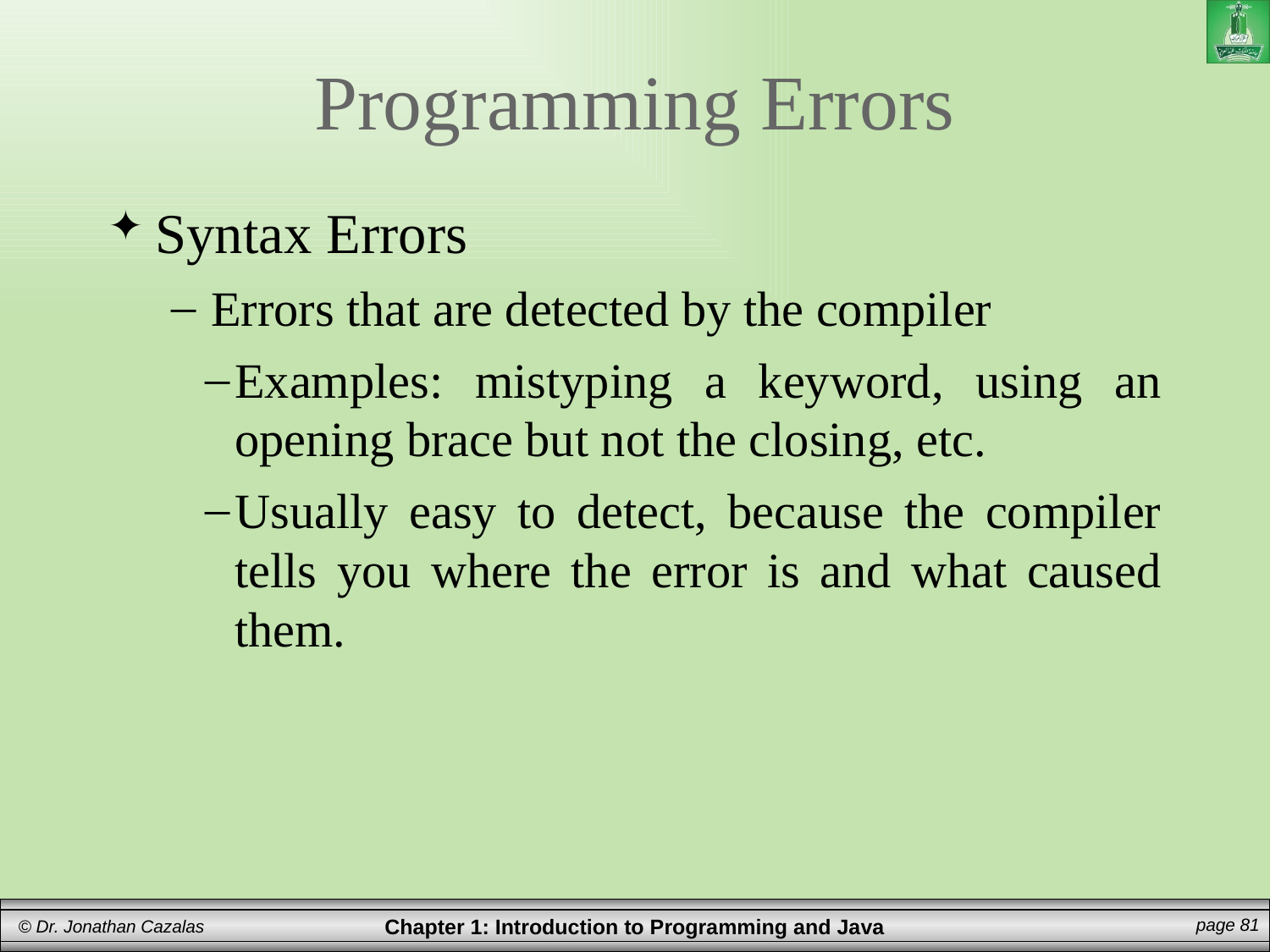

Programming Errors
Syntax Errors
Errors that are detected by the compiler
Examples: mistyping a keyword, using an opening brace but not the closing, etc.
Usually easy to detect, because the compiler tells you where the error is and what caused them.